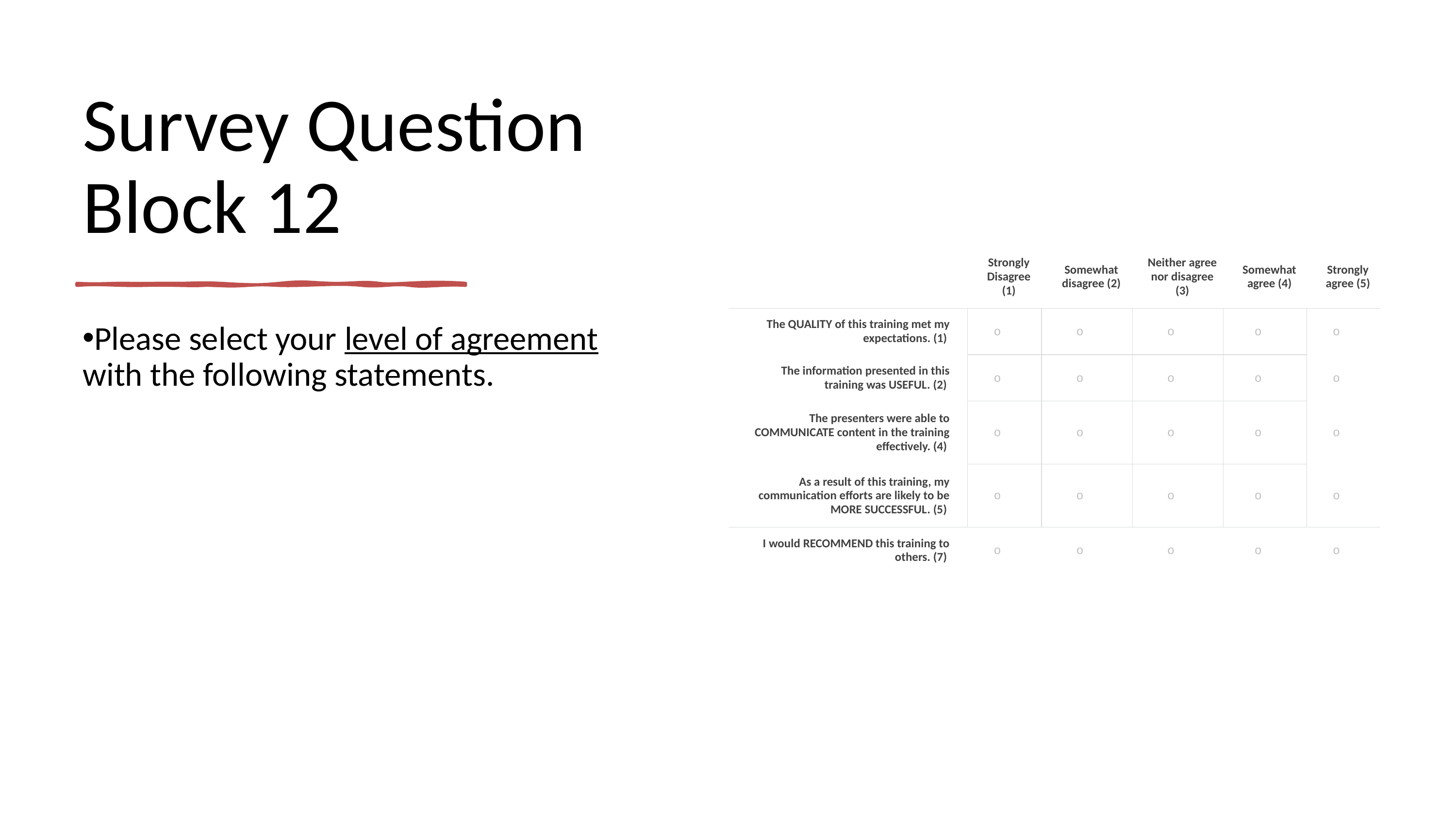

# Survey Question Block 12
|  | Strongly Disagree (1) | Somewhat disagree (2) | Neither agree nor disagree (3) | Somewhat agree (4) | Strongly agree (5) |
| --- | --- | --- | --- | --- | --- |
| The QUALITY of this training met my expectations. (1) |  |  |  |  |  |
| The information presented in this training was USEFUL. (2) |  |  |  |  |  |
| The presenters were able to COMMUNICATE content in the training effectively. (4) |  |  |  |  |  |
| As a result of this training, my communication efforts are likely to be MORE SUCCESSFUL. (5) |  |  |  |  |  |
| I would RECOMMEND this training to others. (7) |  |  |  |  |  |

Please select your level of agreement with the following statements.